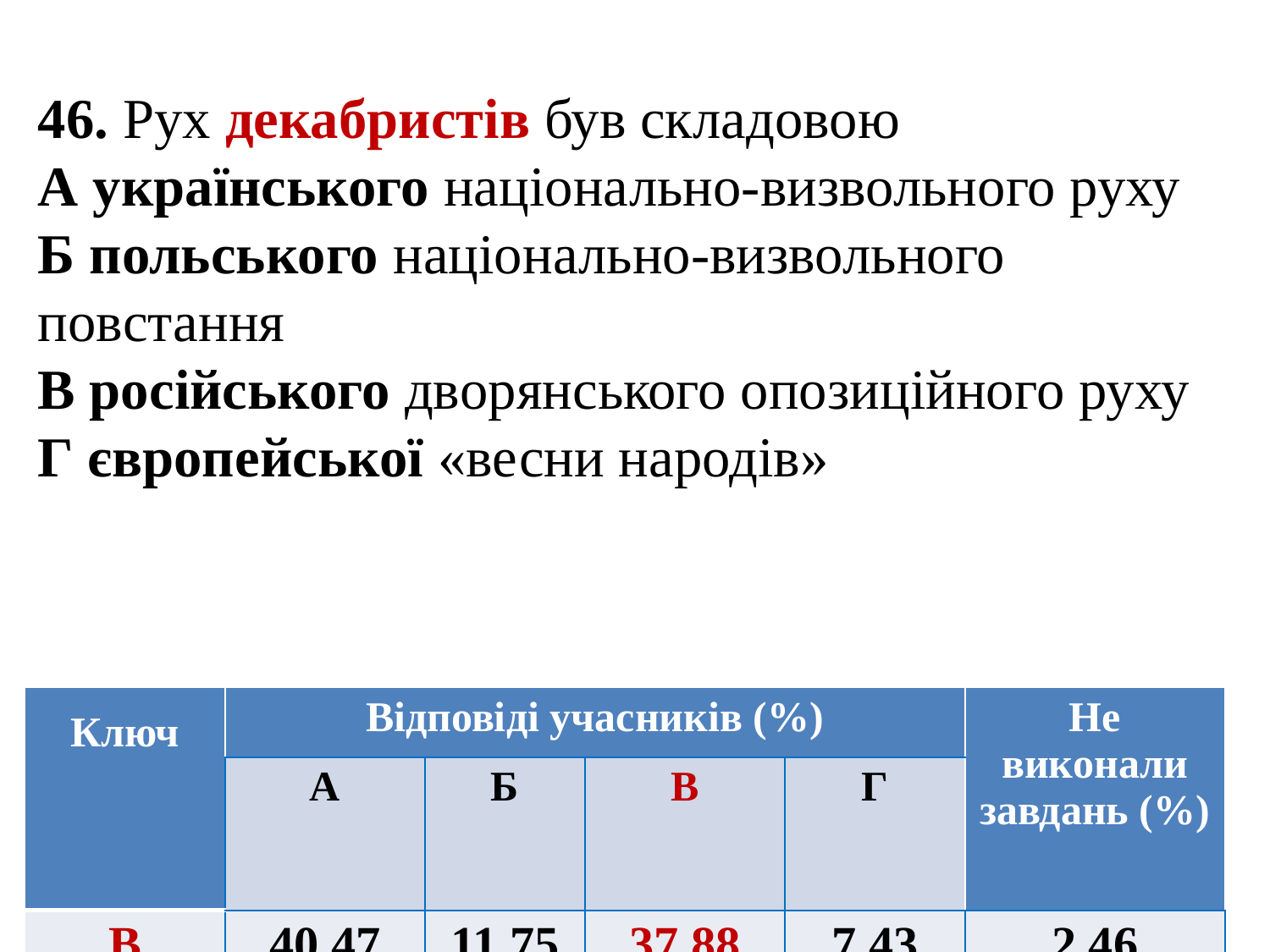

46. Рух декабристів був складовою
А українського національно-визвольного руху
Б польського національно-визвольного повстання
В російського дворянського опозиційного руху
Г європейської «весни народів»
| Ключ | Відповіді учасників (%) |  |  |  | Не виконали завдань (%) |
| --- | --- | --- | --- | --- | --- |
|  | А | Б | В | Г |  |
| В | 40,47 | 11,75 | 37,88 | 7,43 | 2,46 |